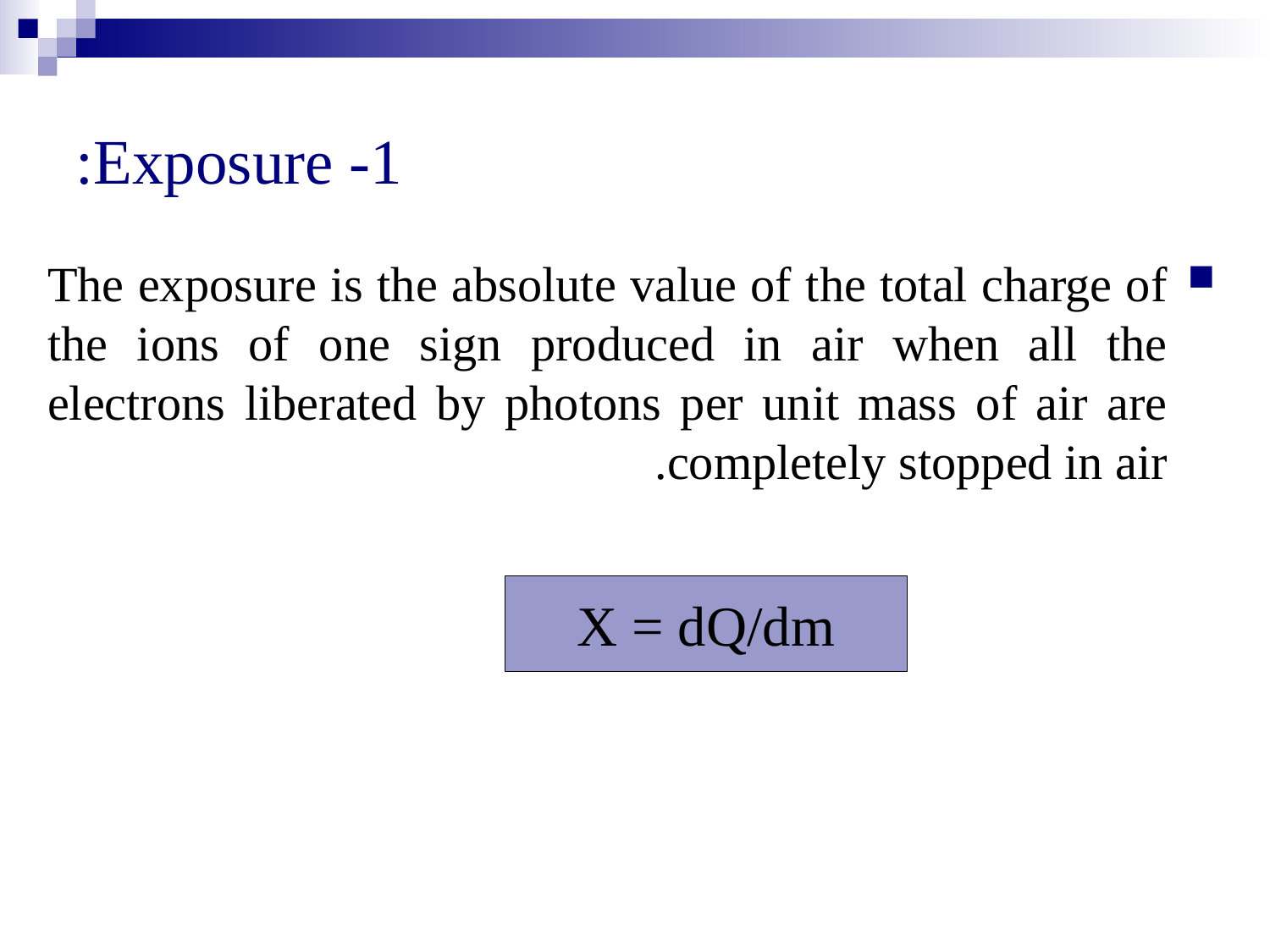

# 1- Exposure:
The exposure is the absolute value of the total charge of the ions of one sign produced in air when all the electrons liberated by photons per unit mass of air are completely stopped in air.

X = dQ/dm